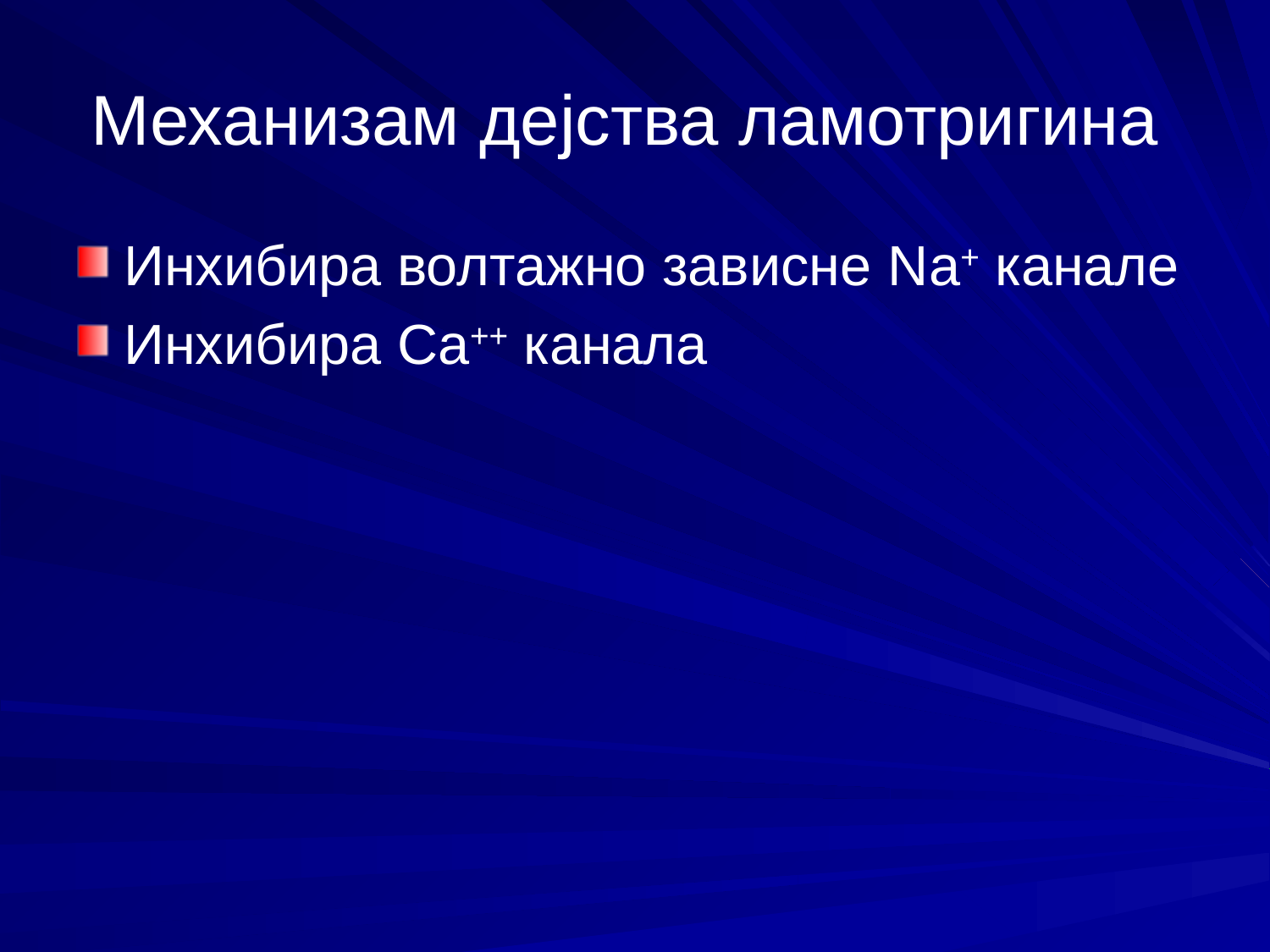

Механизам дејства ламотригина
Инхибира волтажно зависне Na+ канале
Инхибира Ca++ канала